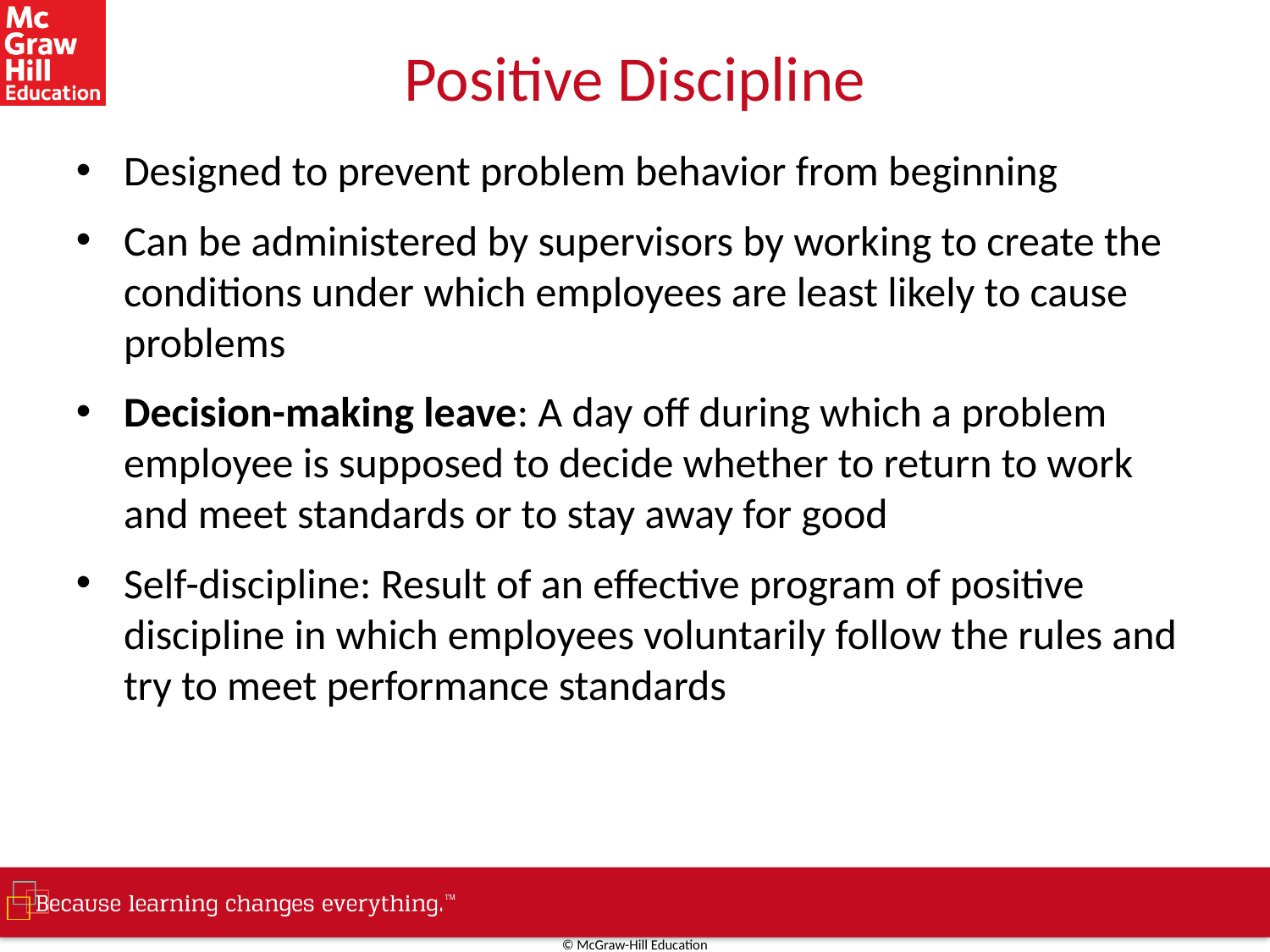

# Positive Discipline
Designed to prevent problem behavior from beginning
Can be administered by supervisors by working to create the conditions under which employees are least likely to cause problems
Decision-making leave: A day off during which a problem employee is supposed to decide whether to return to work and meet standards or to stay away for good
Self-discipline: Result of an effective program of positive discipline in which employees voluntarily follow the rules and try to meet performance standards